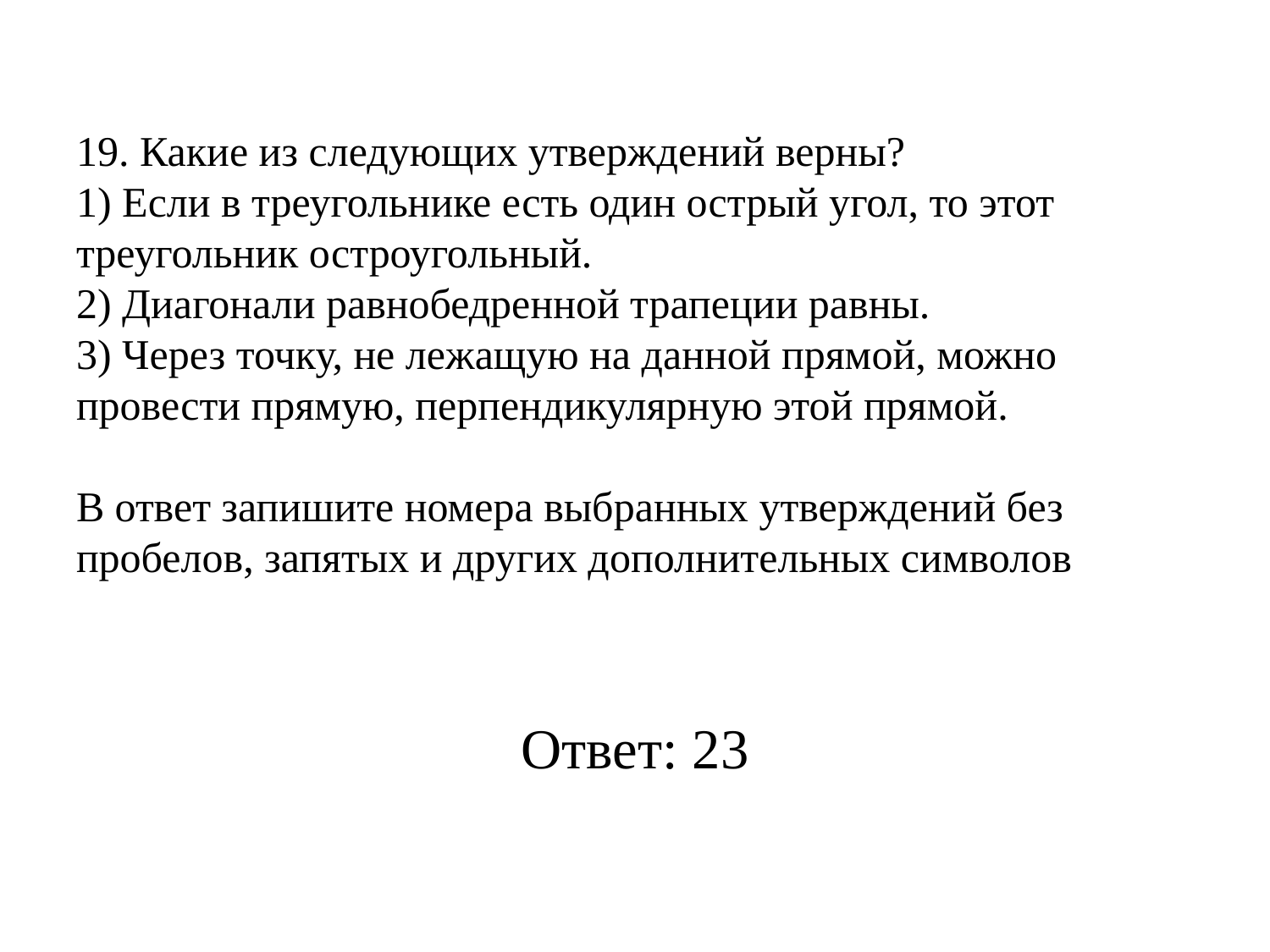

# 19. Какие из следующих утверждений верны? 1) Если в треугольнике есть один острый угол, то этот треугольник остроугольный. 2) Диагонали равнобедренной трапеции равны. 3) Через точку, не лежащую на данной прямой, можно провести прямую, перпендикулярную этой прямой. В ответ запишите номера выбранных утверждений без пробелов, запятых и других дополнительных символов
Ответ: 23